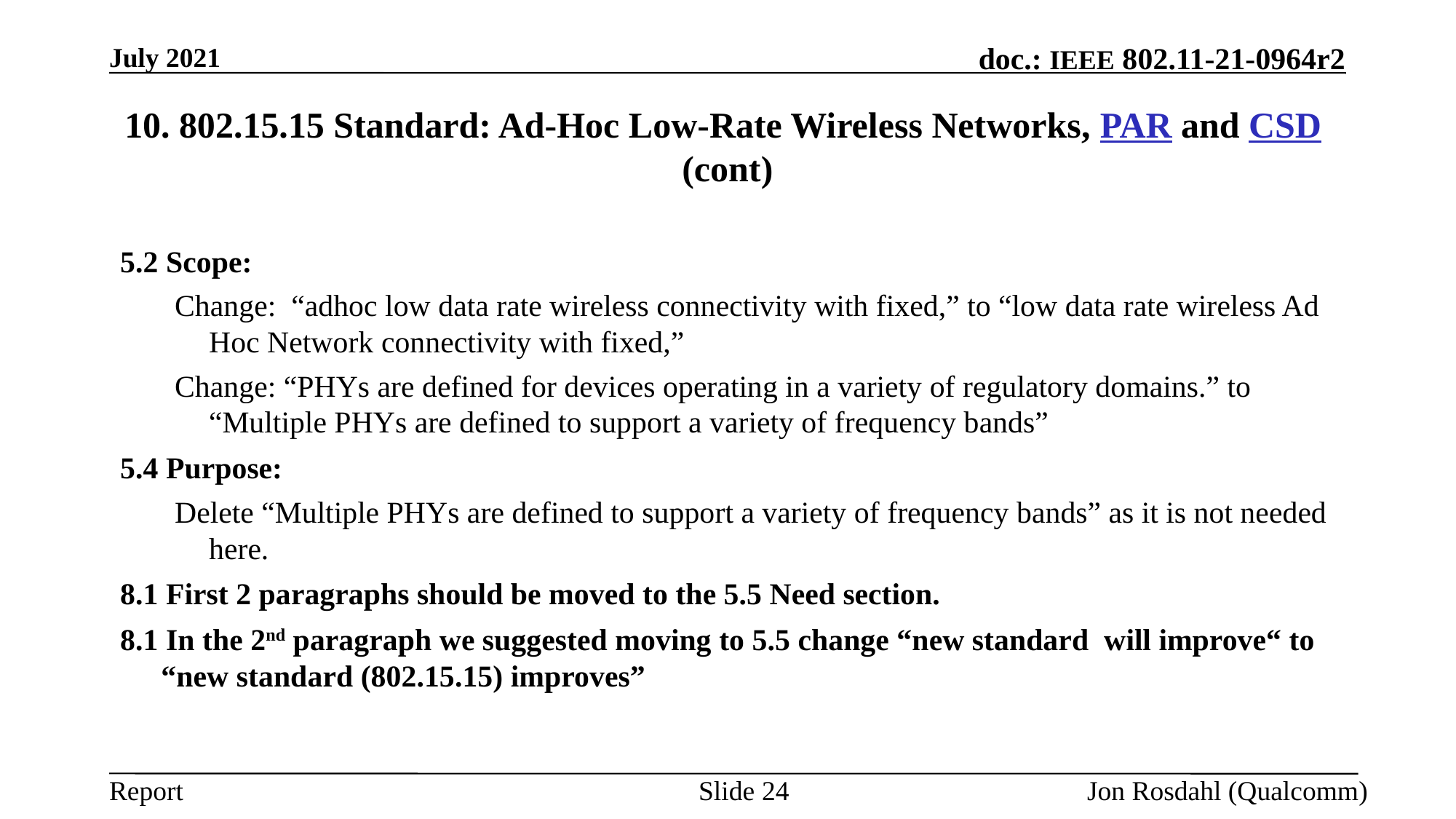

July 2021
# 10. 802.15.15 Standard: Ad-Hoc Low-Rate Wireless Networks, PAR and CSD  (cont)
5.2 Scope:
Change:  “adhoc low data rate wireless connectivity with fixed,” to “low data rate wireless Ad Hoc Network connectivity with fixed,”
Change: “PHYs are defined for devices operating in a variety of regulatory domains.” to “Multiple PHYs are defined to support a variety of frequency bands”
5.4 Purpose:
Delete “Multiple PHYs are defined to support a variety of frequency bands” as it is not needed here.
8.1 First 2 paragraphs should be moved to the 5.5 Need section.
8.1 In the 2nd paragraph we suggested moving to 5.5 change “new standard  will improve“ to “new standard (802.15.15) improves”

Slide 24
Jon Rosdahl (Qualcomm)